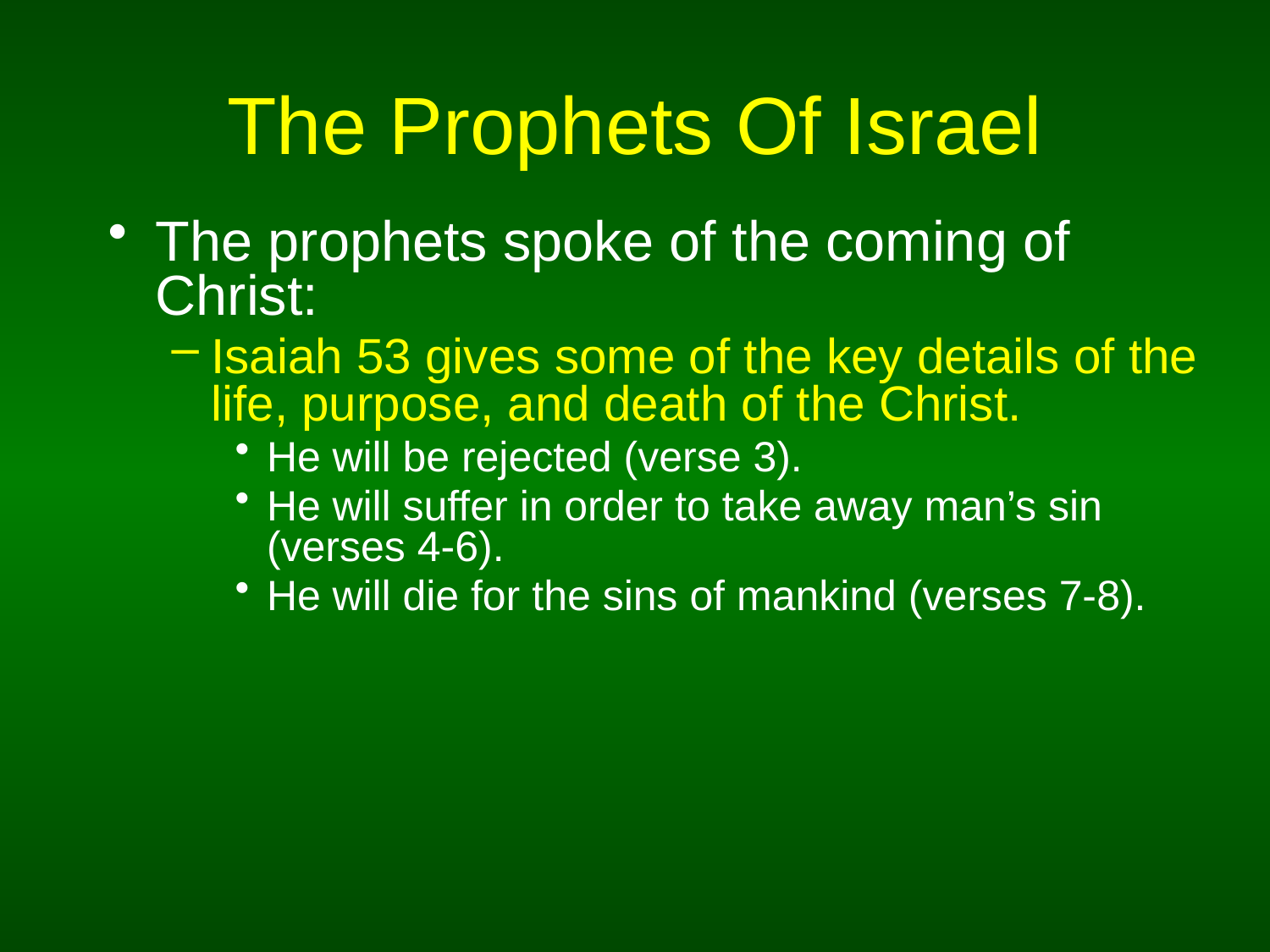

# The Prophets Of Israel
The prophets spoke of the coming of Christ:
Isaiah 53 gives some of the key details of the life, purpose, and death of the Christ.
He will be rejected (verse 3).
He will suffer in order to take away man’s sin (verses 4-6).
He will die for the sins of mankind (verses 7-8).